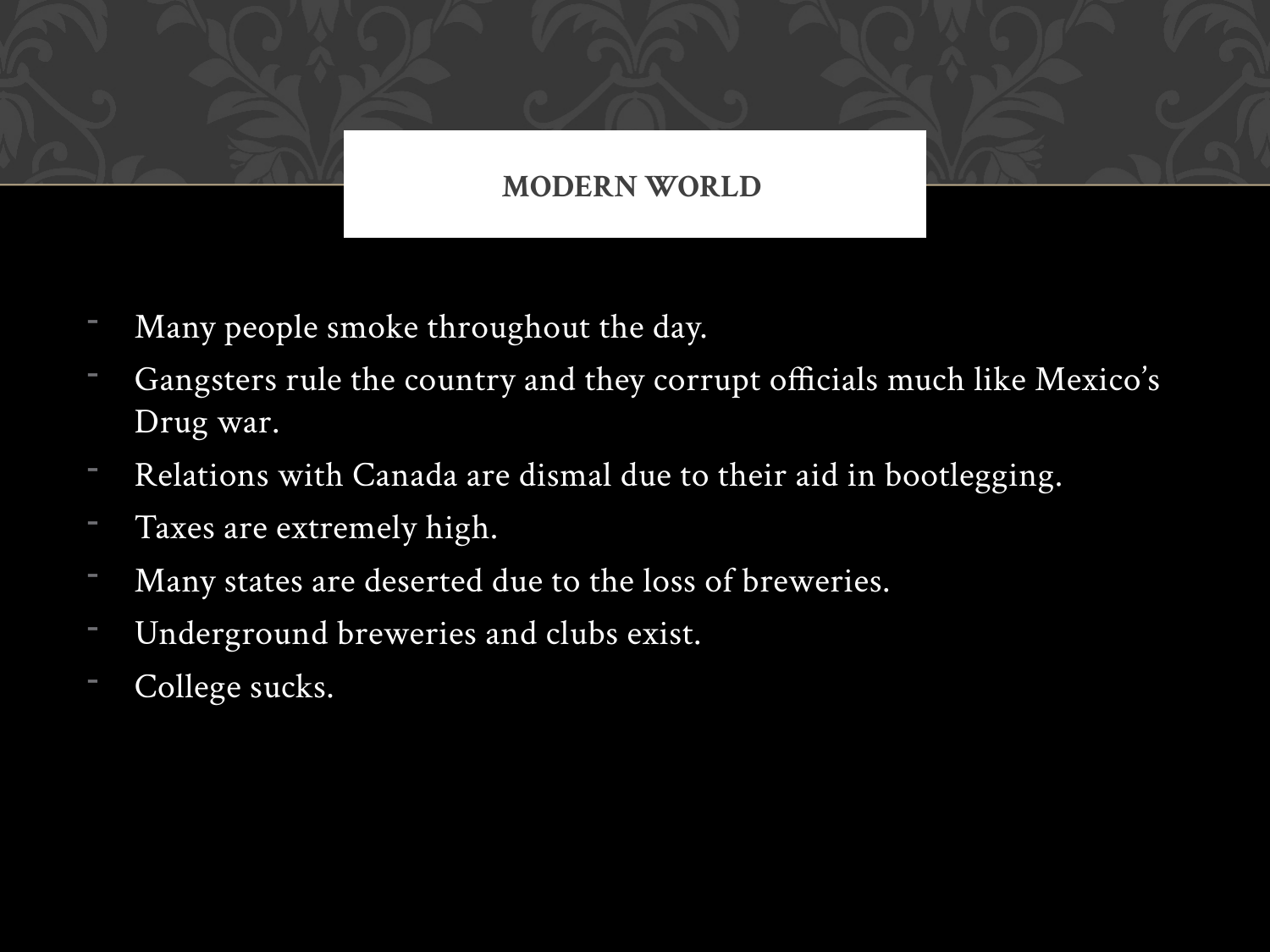

# Modern world
Many people smoke throughout the day.
Gangsters rule the country and they corrupt officials much like Mexico’s Drug war.
Relations with Canada are dismal due to their aid in bootlegging.
Taxes are extremely high.
Many states are deserted due to the loss of breweries.
Underground breweries and clubs exist.
College sucks.